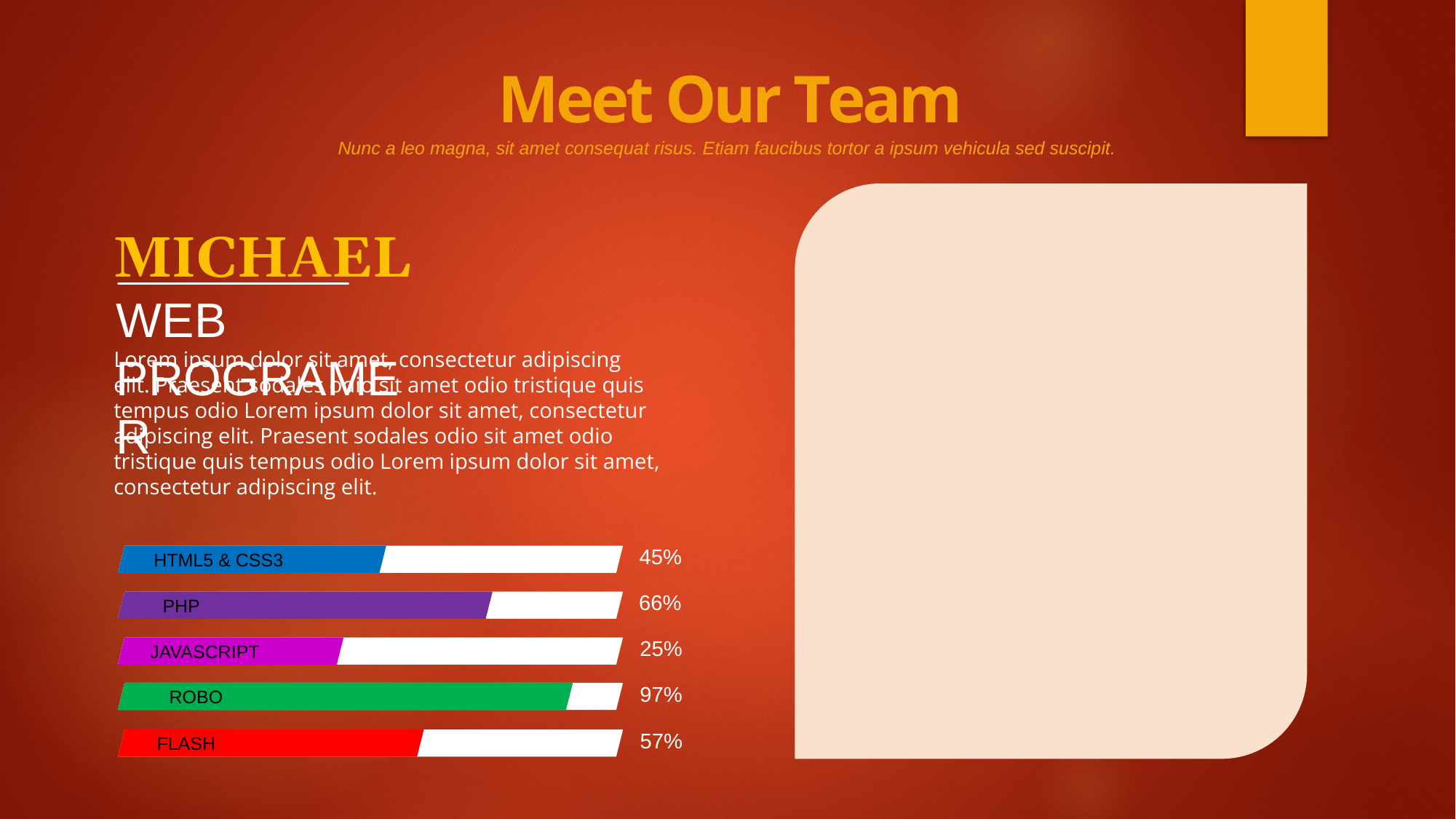

Meet Our Team
Nunc a leo magna, sit amet consequat risus. Etiam faucibus tortor a ipsum vehicula sed suscipit.

MICHAEL
WEB PROGRAMER
Lorem ipsum dolor sit amet, consectetur adipiscing elit. Praesent sodales odio sit amet odio tristique quis tempus odio Lorem ipsum dolor sit amet, consectetur adipiscing elit. Praesent sodales odio sit amet odio tristique quis tempus odio Lorem ipsum dolor sit amet, consectetur adipiscing elit.
45%

HTML5 & CSS3
66%

PHP
25%

JAVASCRIPT
97%

ROBO
57%

FLASH